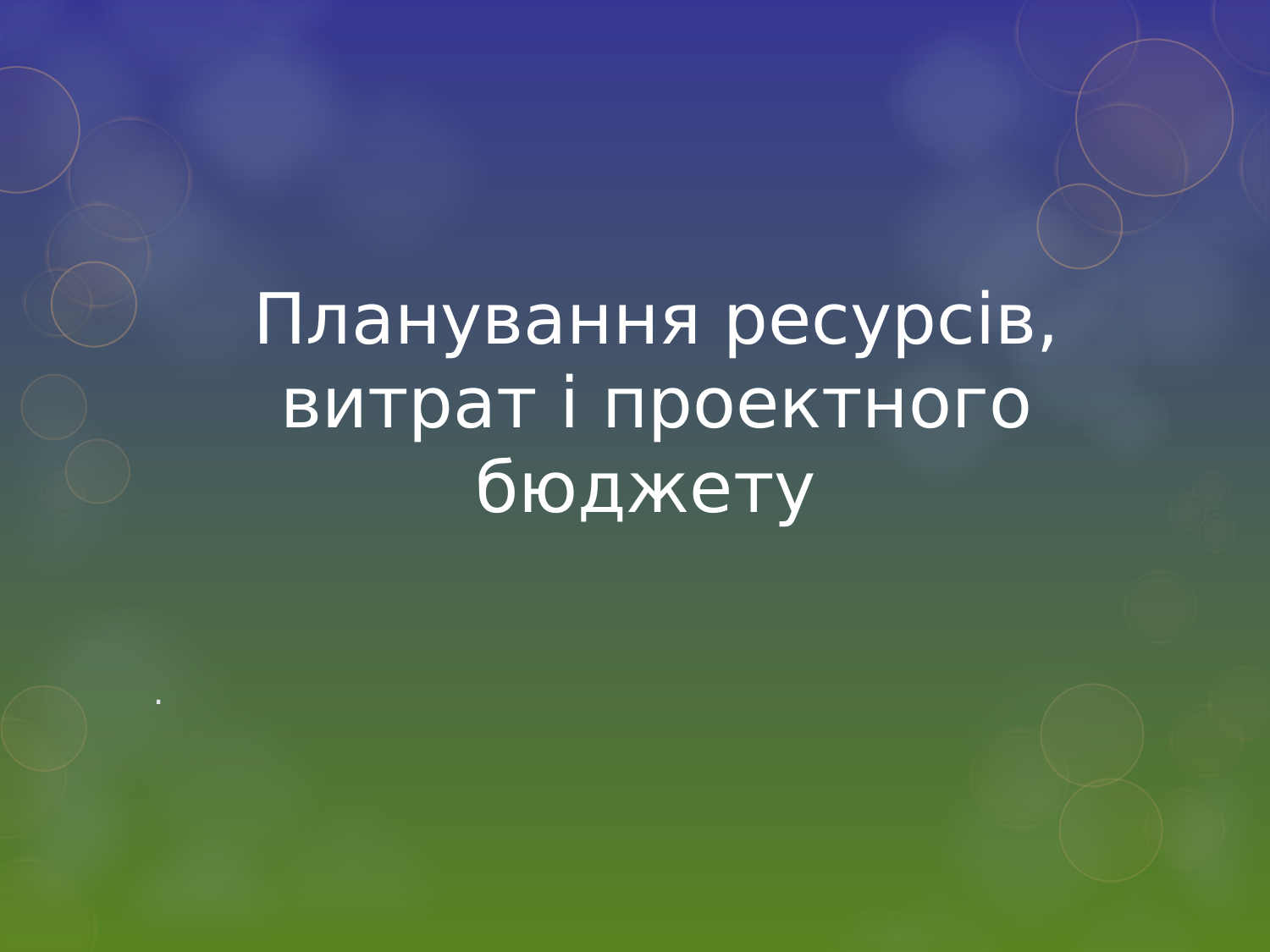

# Планування ресурсів, витрат і проектного бюджету
.